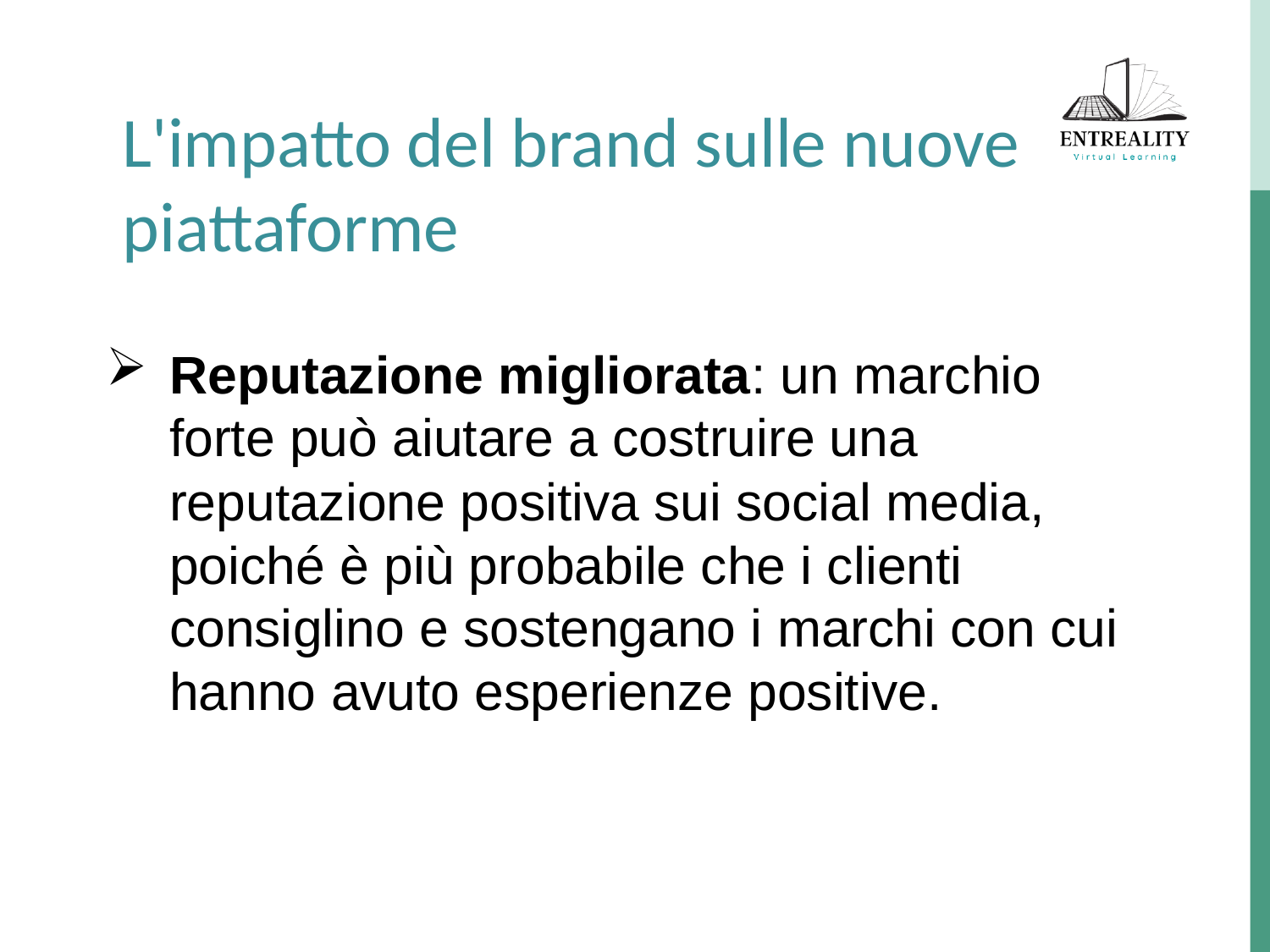

L'impatto del brand sulle nuove piattaforme
Reputazione migliorata: un marchio forte può aiutare a costruire una reputazione positiva sui social media, poiché è più probabile che i clienti consiglino e sostengano i marchi con cui hanno avuto esperienze positive.